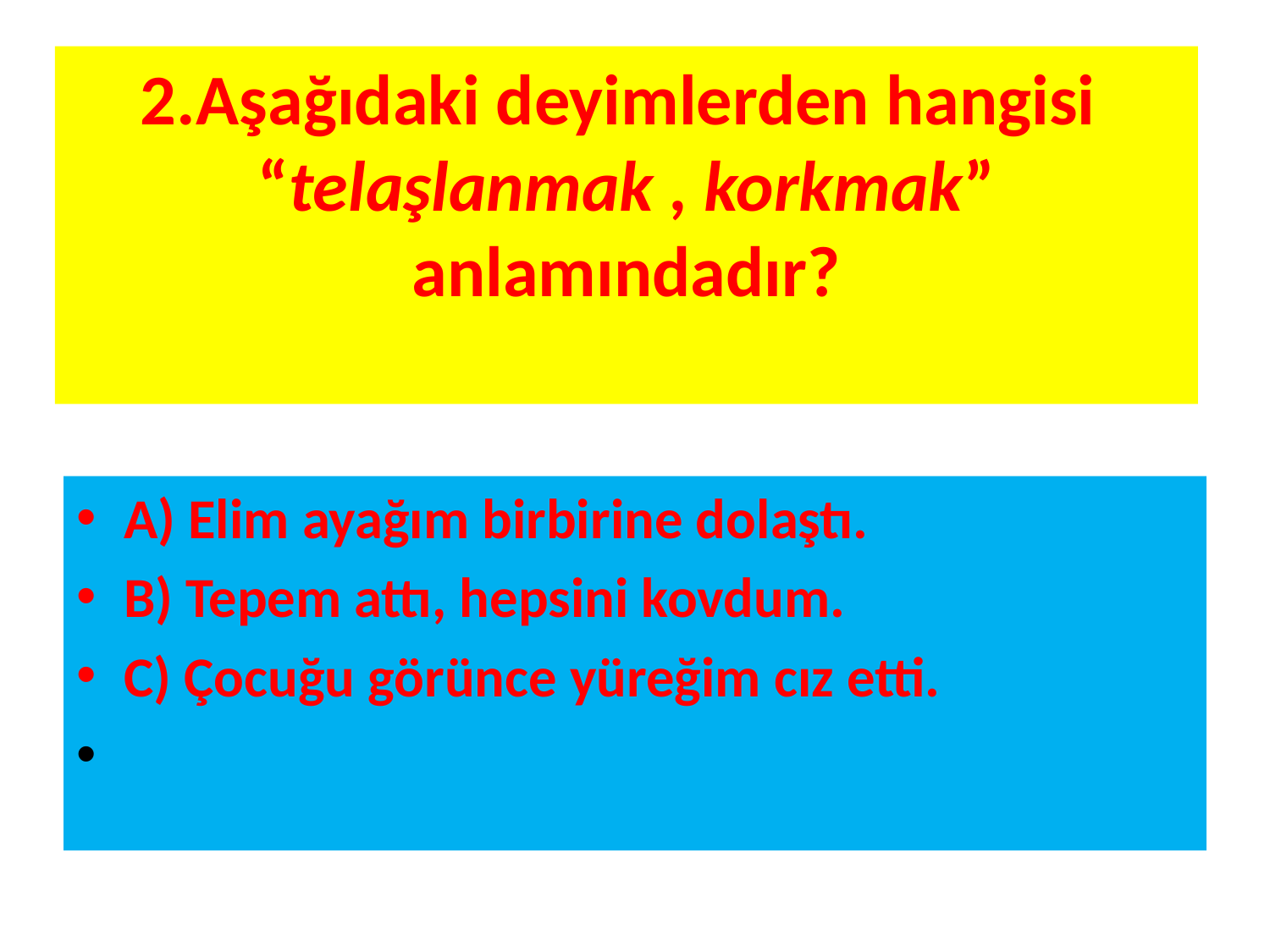

# 2.Aşağıdaki deyimlerden hangisi  “telaşlanmak , korkmak” anlamındadır?
A) Elim ayağım birbirine dolaştı.
B) Tepem attı, hepsini kovdum.
C) Çocuğu görünce yüreğim cız etti.